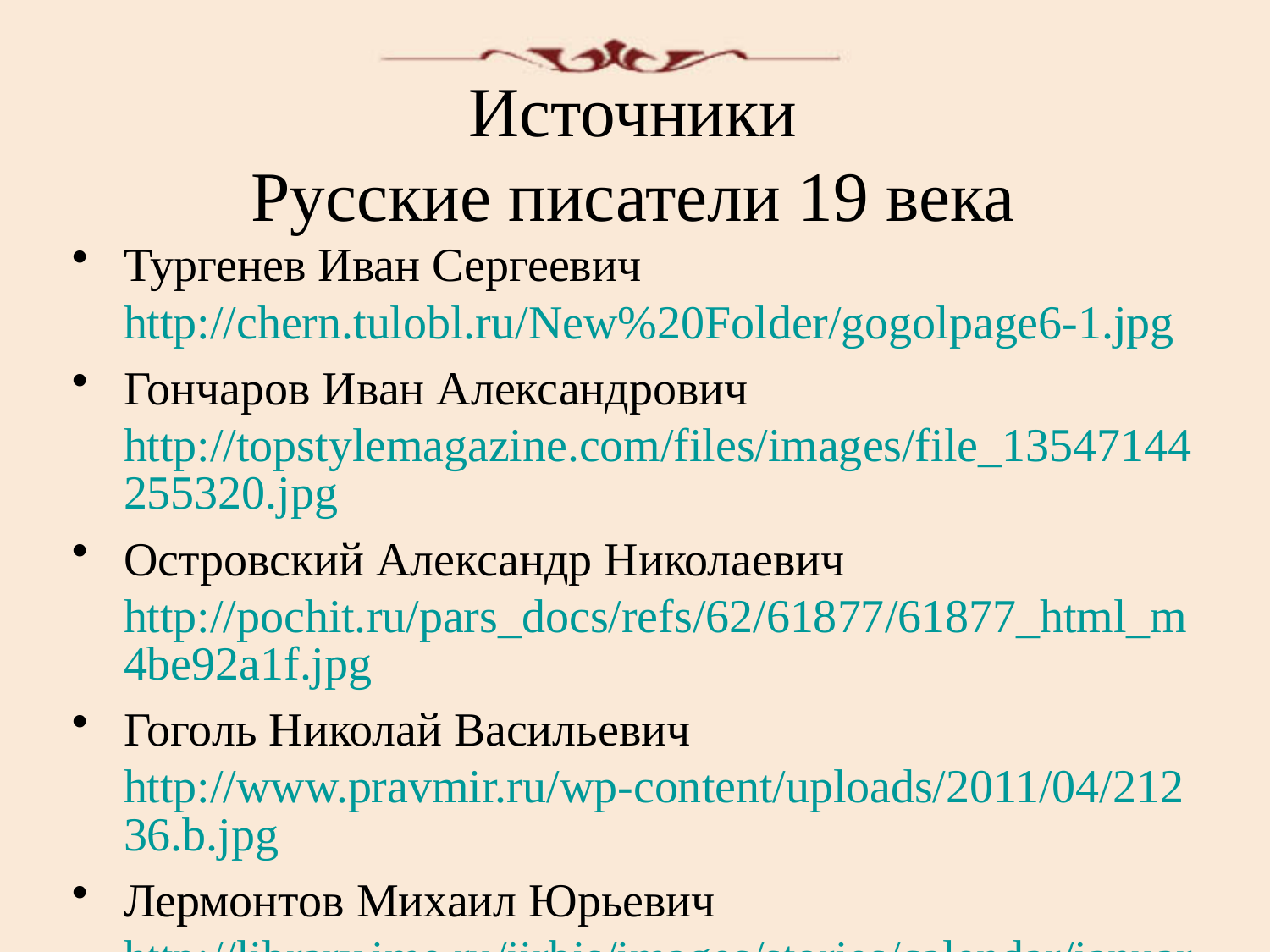

Источники
Русские писатели 19 века
Тургенев Иван Сергеевич http://chern.tulobl.ru/New%20Folder/gogolpage6-1.jpg
Гончаров Иван Александрович http://topstylemagazine.com/files/images/file_13547144255320.jpg
Островский Александр Николаевич http://pochit.ru/pars_docs/refs/62/61877/61877_html_m4be92a1f.jpg
Гоголь Николай Васильевич http://www.pravmir.ru/wp-content/uploads/2011/04/21236.b.jpg
Лермонтов Михаил Юрьевич http://library.ime.ru/jirbis/images/stories/calendar/january/febrary_kzd/lermon.jpg